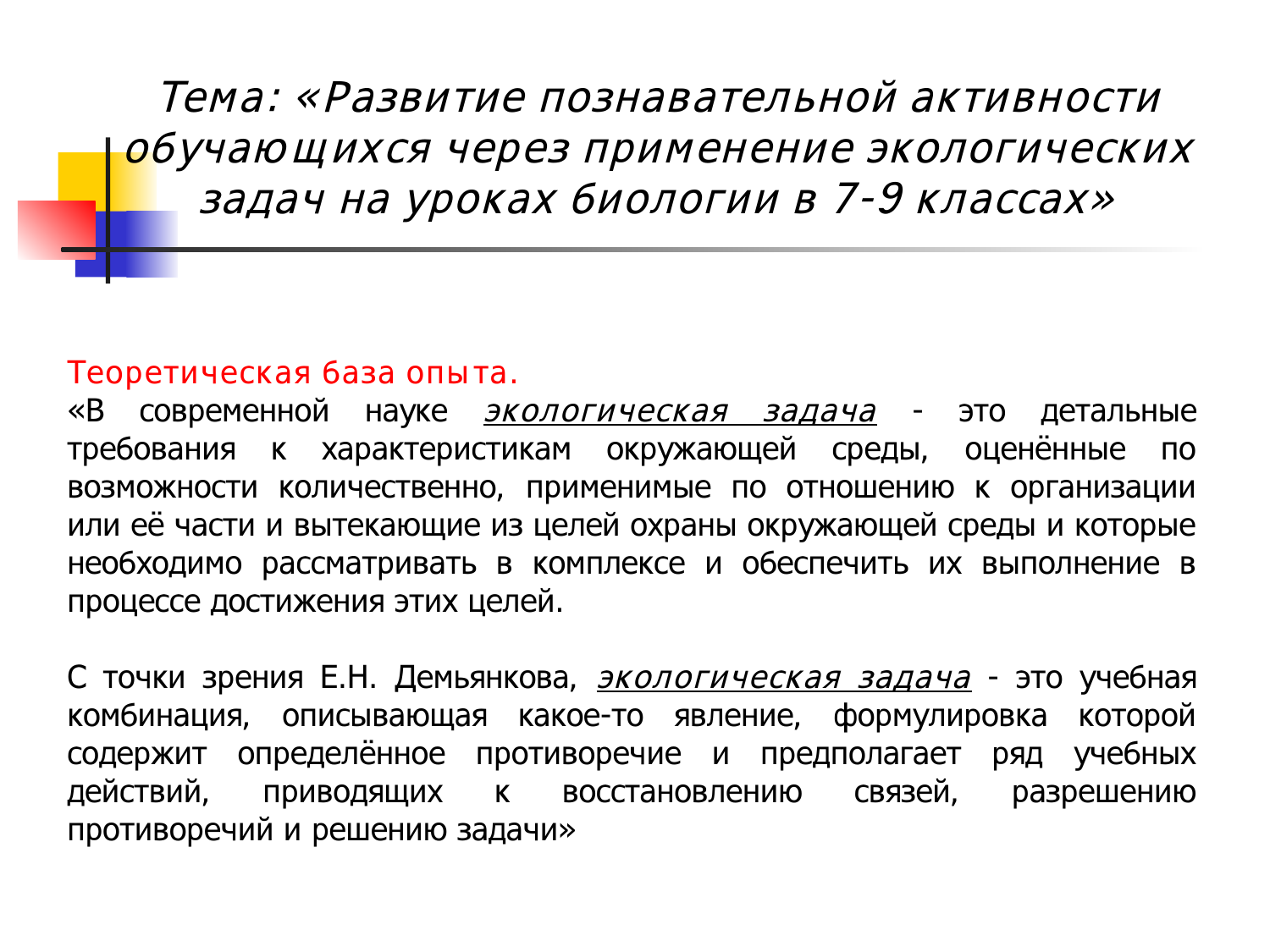

Тема: «Развитие познавательной активности обучающихся через применение экологических задач на уроках биологии в 7-9 классах»
Теоретическая база опыта.
«В современной науке экологическая задача - это детальные требования к характеристикам окружающей среды, оценённые по возможности количественно, применимые по отношению к организации или её части и вытекающие из целей охраны окружающей среды и которые необходимо рассматривать в комплексе и обеспечить их выполнение в процессе достижения этих целей.

С точки зрения Е.Н. Демьянкова, экологическая задача - это учебная комбинация, описывающая какое-то явление, формулировка которой содержит определённое противоречие и предполагает ряд учебных действий, приводящих к восстановлению связей, разрешению противоречий и решению задачи»